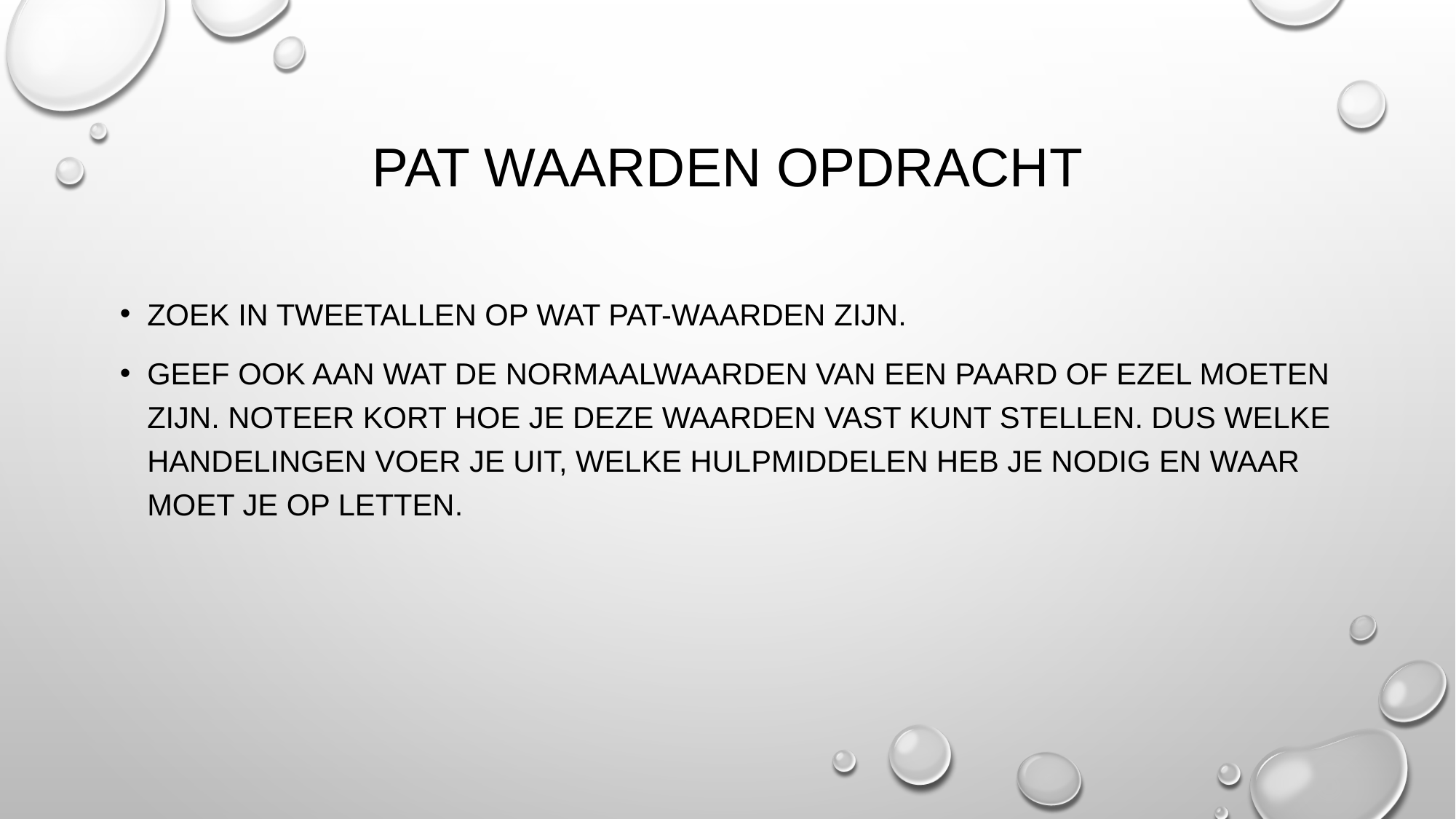

# Pat waarden opdracht
Zoek in tweetallen op wat pat-waarden zijn.
Geef ook aan wat de normaalwaarden van een paard of ezel moeten zijn. Noteer kort hoe je deze waarden vast kunt stellen. Dus welke handelingen voer je uit, welke hulpmiddelen heb je nodig en waar moet je op letten.